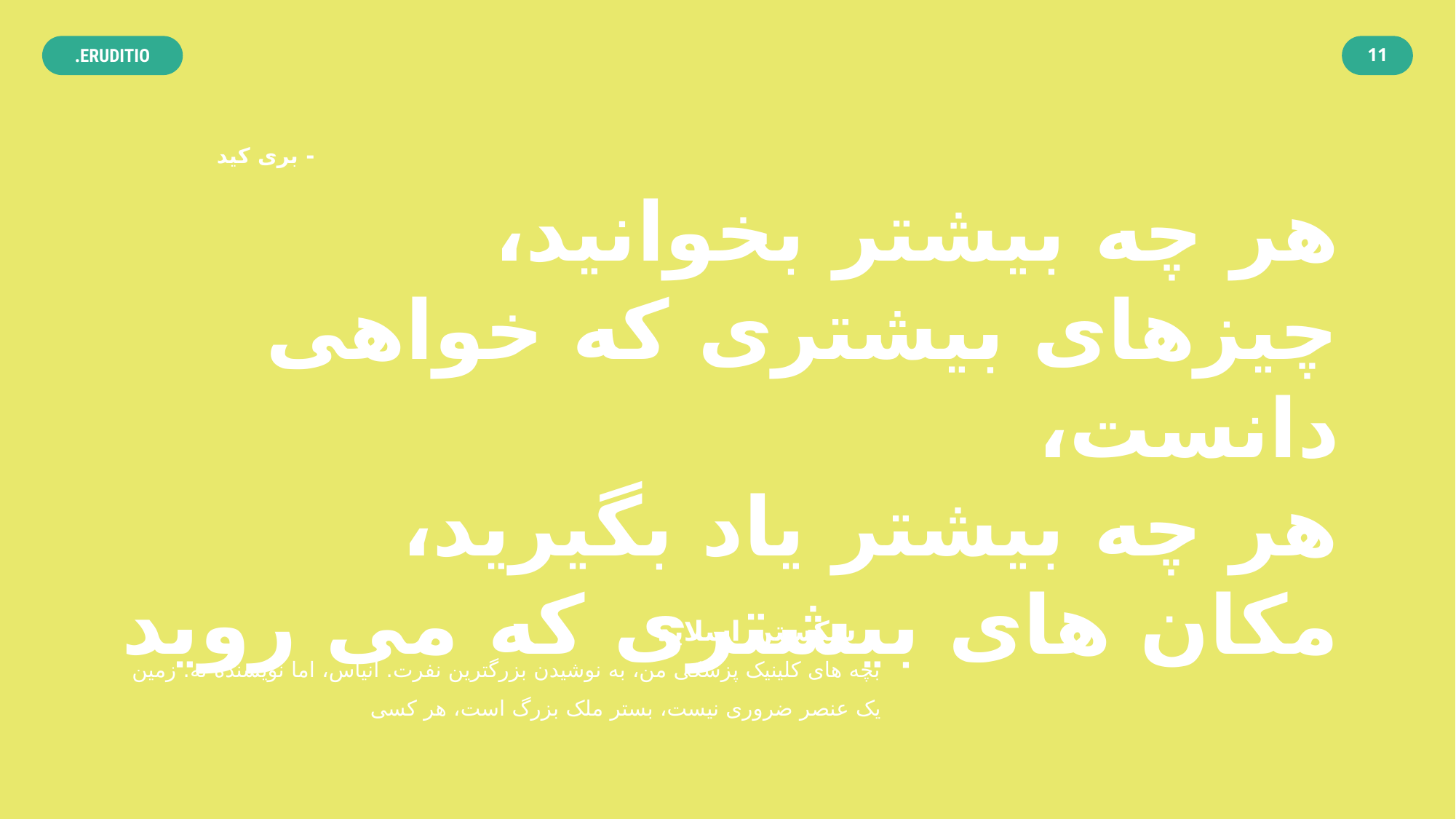

11

ERUDITIO.
- بری کید
هر چه بیشتر بخوانید،
چیزهای بیشتری که خواهی دانست،
هر چه بیشتر یاد بگیرید،
مکان های بیشتری که می روید
شکستن اسلاید
بچه های کلینیک پزشکی من، به نوشیدن بزرگترین نفرت. انیاس، اما نویسنده نه. زمین یک عنصر ضروری نیست، بستر ملک بزرگ است، هر کسی